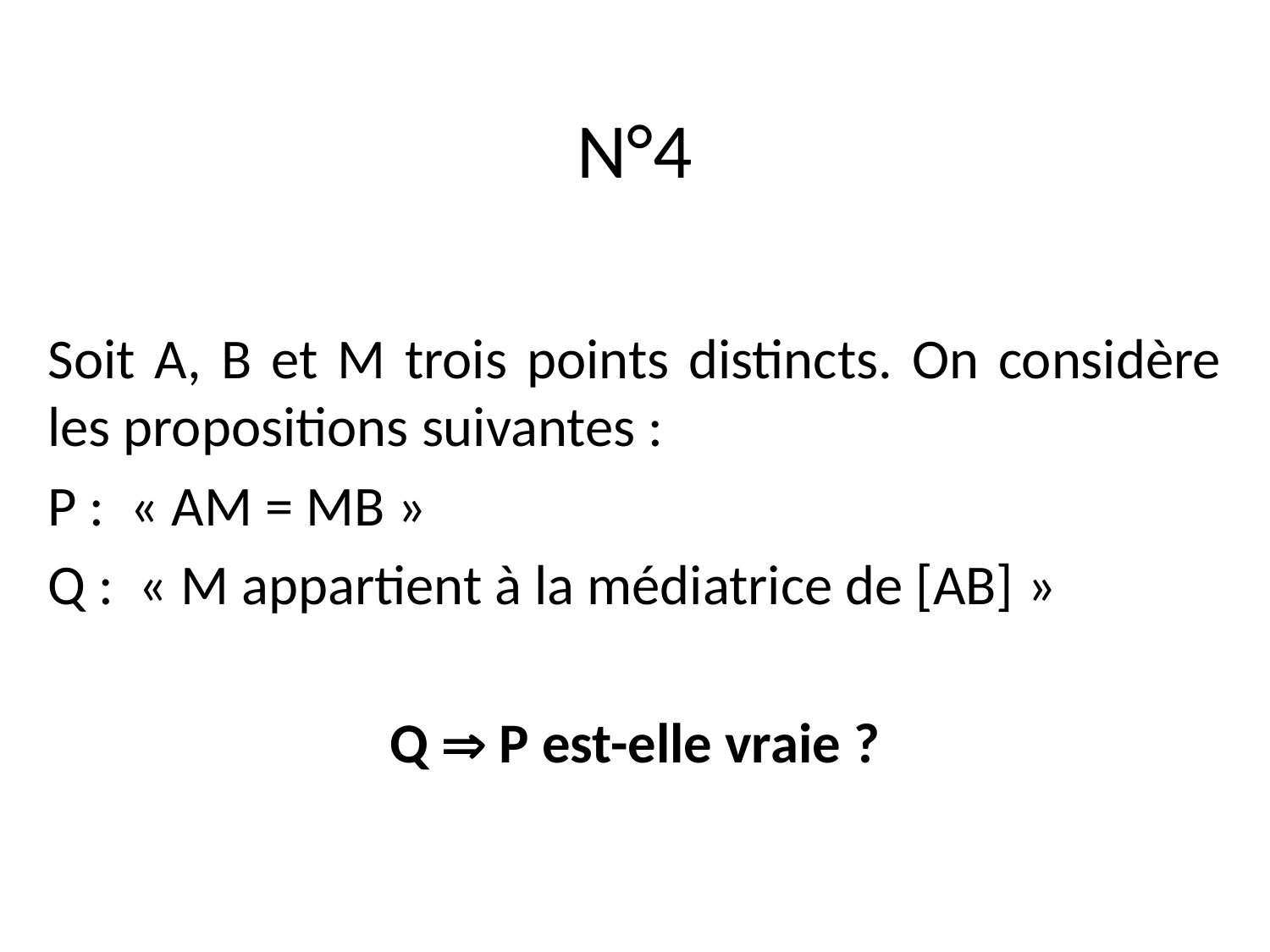

# N°4
Soit A, B et M trois points distincts. On considère les propositions suivantes :
P :  « AM = MB »
Q :  « M appartient à la médiatrice de [AB] »

Q ⇒ P est-elle vraie ?